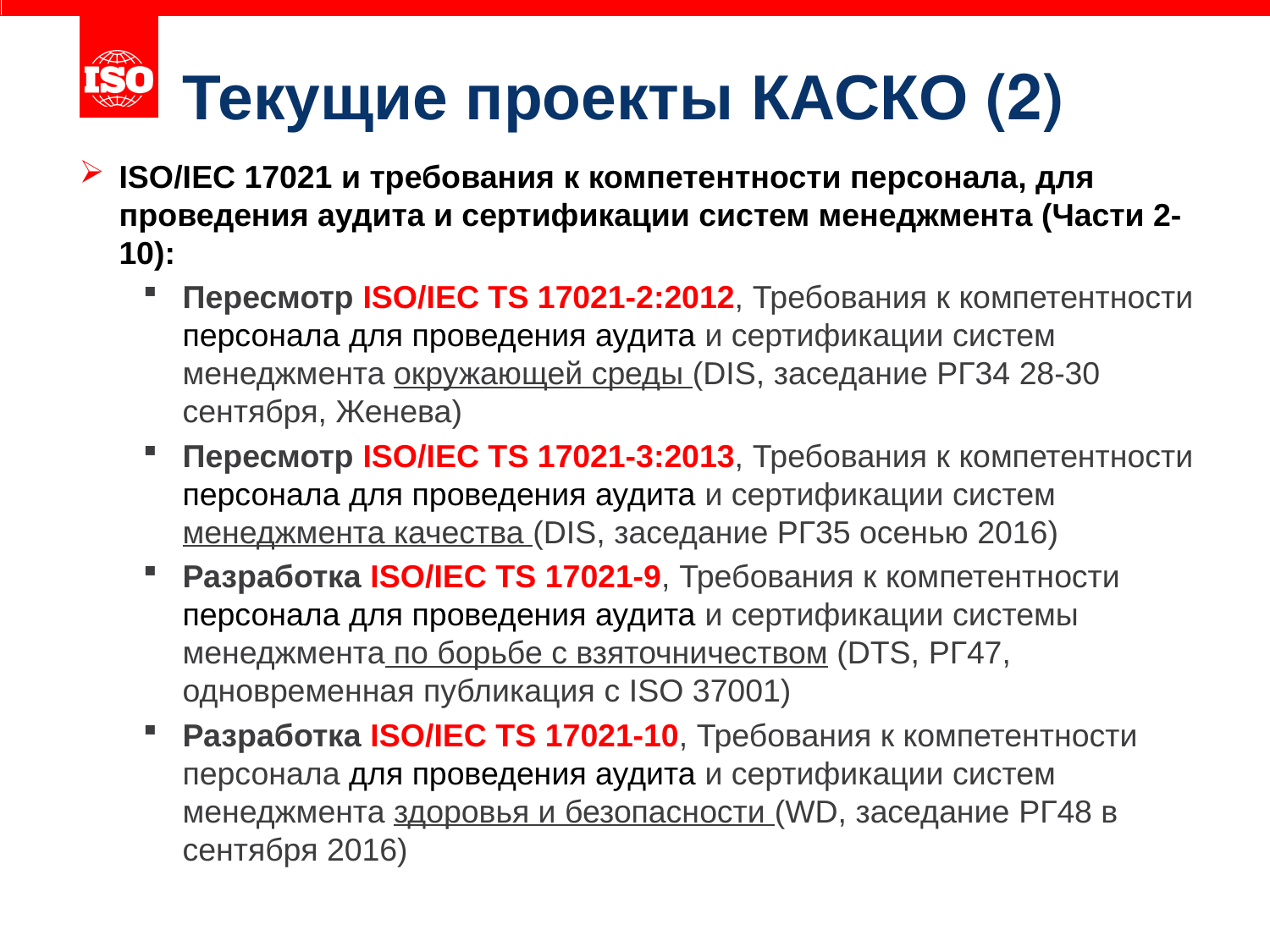

# Текущие проекты КАСКО (2)

ISO/IEC 17021 и требования к компетентности персонала, для проведения аудита и сертификации систем менеджмента (Части 2-10):
Пересмотр ISO/IEC TS 17021-2:2012, Требования к компетентности персонала для проведения аудита и сертификации систем менеджмента окружающей среды (DIS, заседание РГ34 28-30 сентября, Женева)
Пересмотр ISO/IEC TS 17021-3:2013, Требования к компетентности персонала для проведения аудита и сертификации систем менеджмента качества (DIS, заседание РГ35 осенью 2016)
Разработка ISO/IEC TS 17021-9, Требования к компетентности персонала для проведения аудита и сертификации системы менеджмента по борьбе с взяточничеством (DTS, РГ47, одновременная публикация с ISO 37001)
Разработка ISO/IEC TS 17021-10, Требования к компетентности персонала для проведения аудита и сертификации систем менеджмента здоровья и безопасности (WD, заседание РГ48 в сентября 2016)